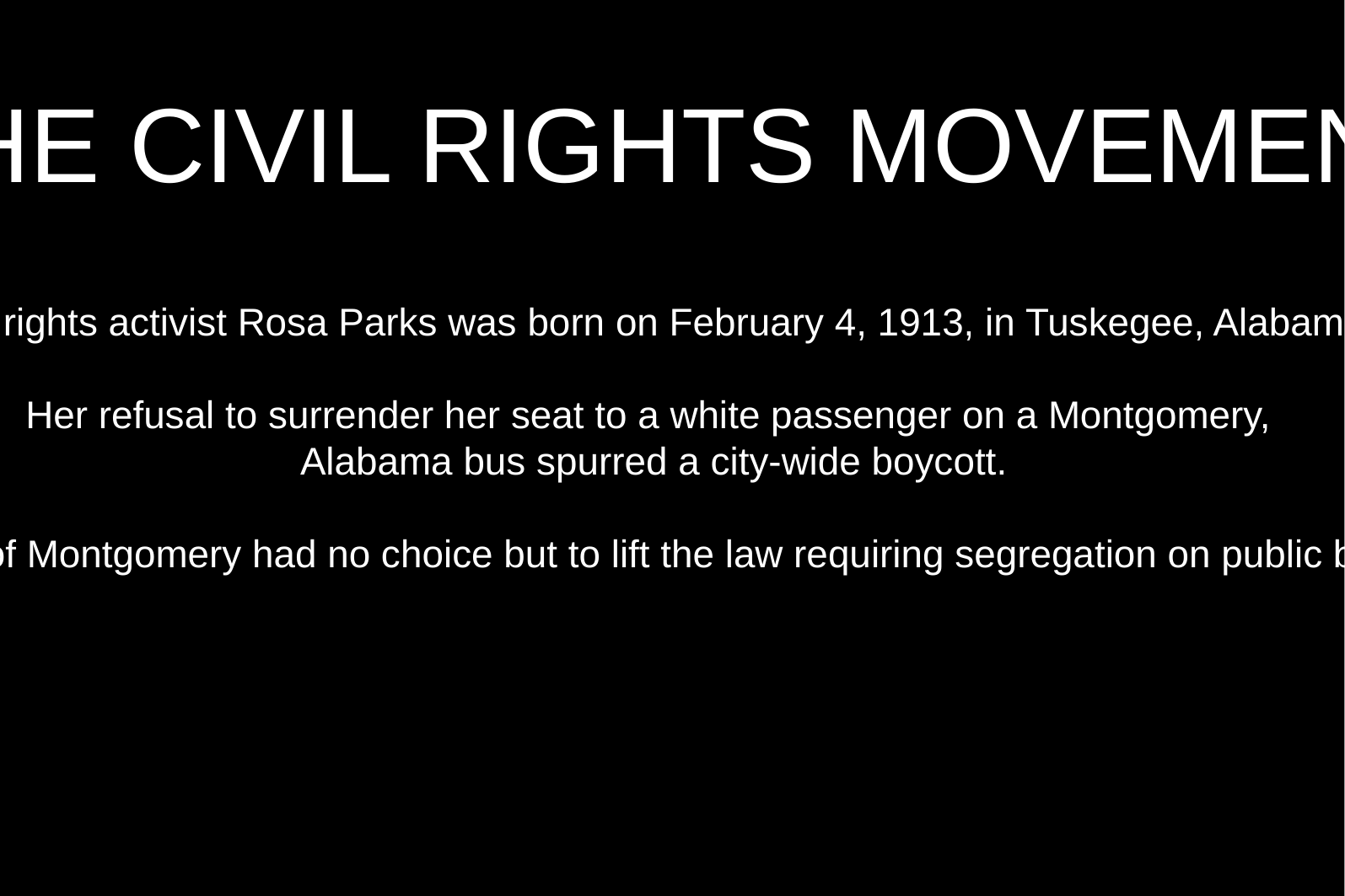

THE CIVIL RIGHTS MOVEMENT
Civil rights activist Rosa Parks was born on February 4, 1913, in Tuskegee, Alabama.

Her refusal to surrender her seat to a white passenger on a Montgomery,
 Alabama bus spurred a city-wide boycott.

The city of Montgomery had no choice but to lift the law requiring segregation on public buses.